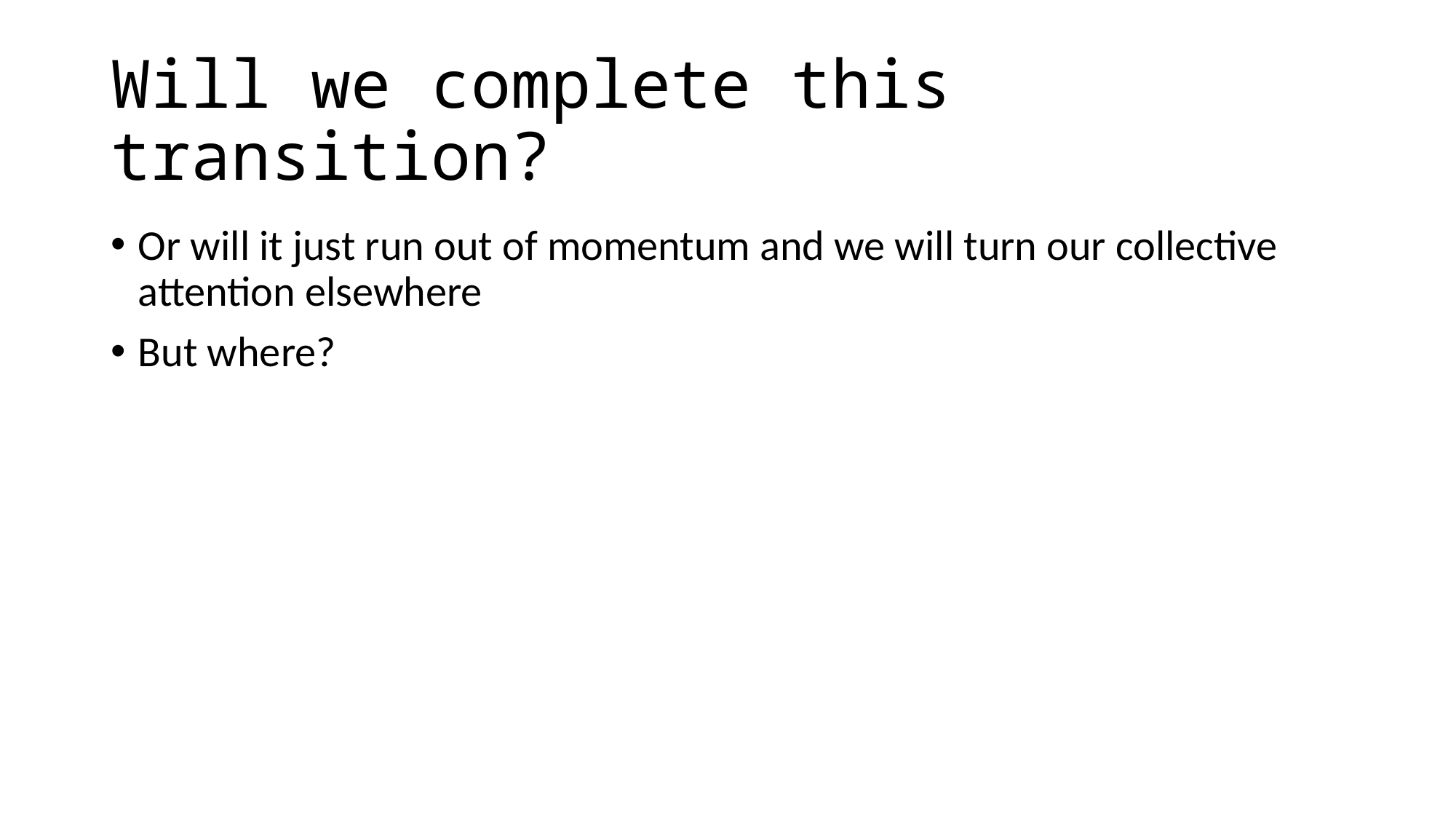

# Will we complete this transition?
Or will it just run out of momentum and we will turn our collective attention elsewhere
But where?